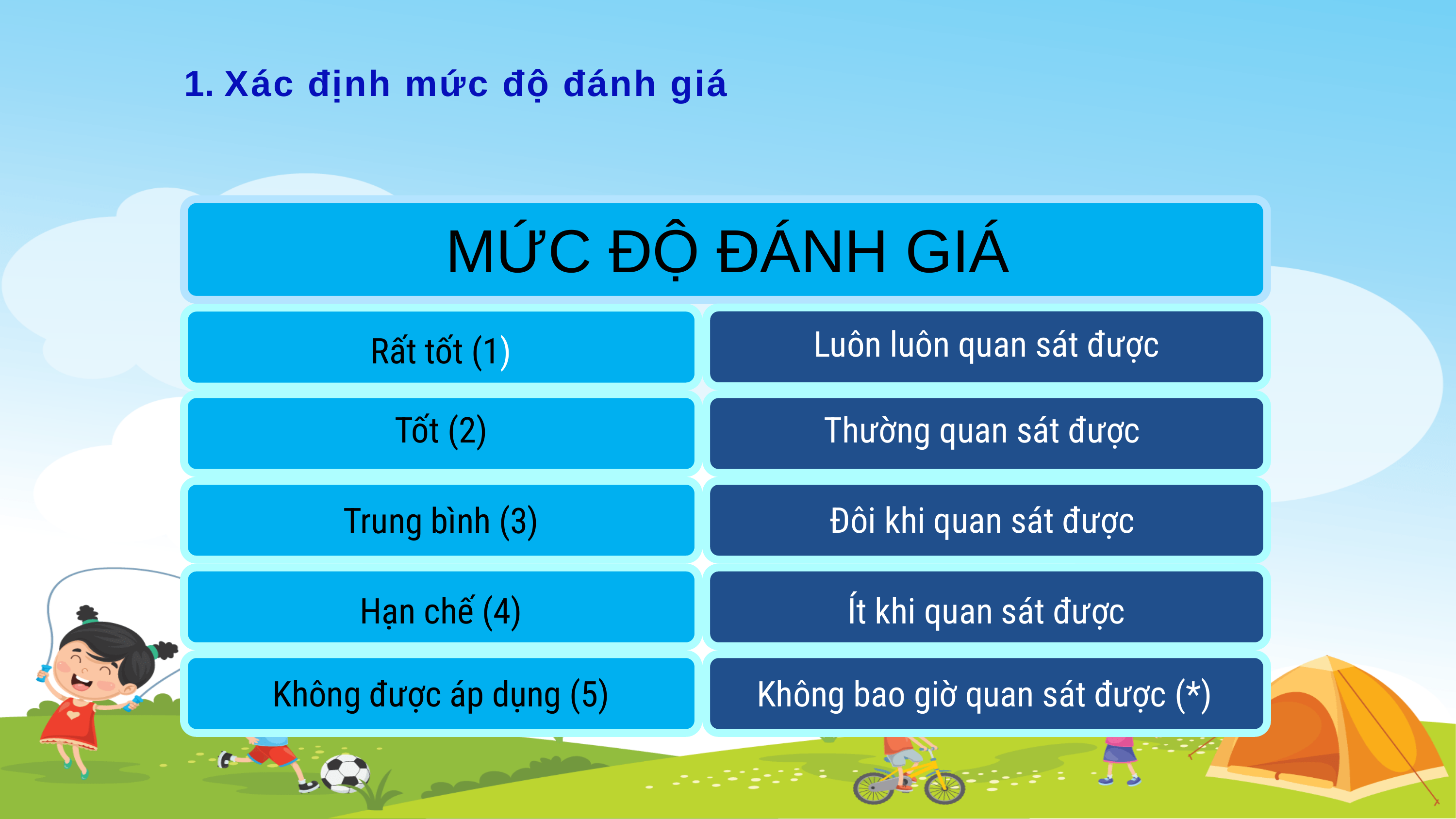

1. Xác định mức độ đánh giá

MỨC ĐỘ ĐÁNH GIÁ

Luôn luôn quan sát được
Rất tốt (1)

Tốt (2)
Thường quan sát được

Đôi khi quan sát được
Trung bình (3)

Hạn chế (4)
Ít khi quan sát được

Không được áp dụng (5)
Không bao giờ quan sát được (*)